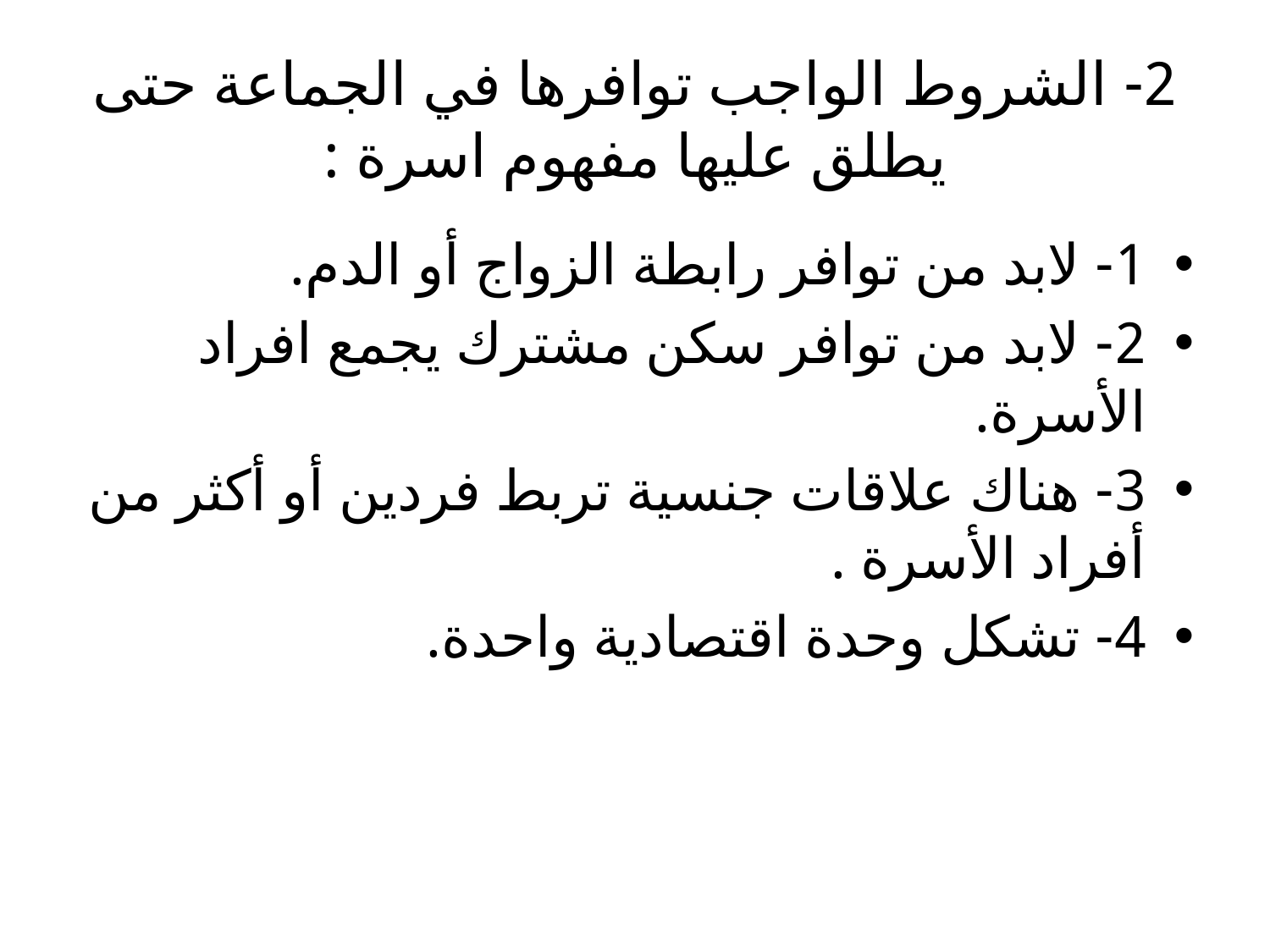

# 2- الشروط الواجب توافرها في الجماعة حتى يطلق عليها مفهوم اسرة :
1- لابد من توافر رابطة الزواج أو الدم.
2- لابد من توافر سكن مشترك يجمع افراد الأسرة.
3- هناك علاقات جنسية تربط فردين أو أكثر من أفراد الأسرة .
4- تشكل وحدة اقتصادية واحدة.